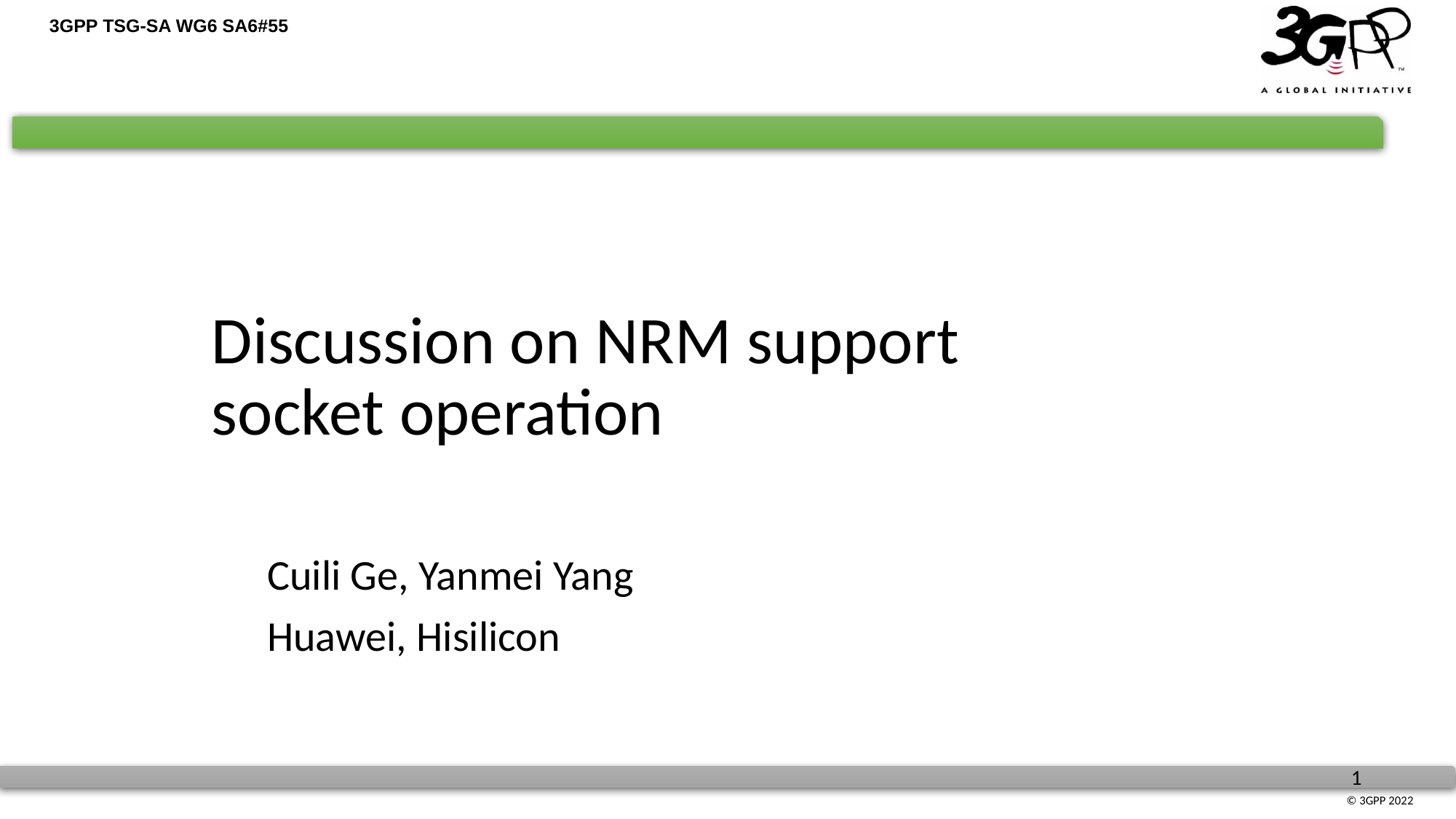

# Discussion on NRM support socket operation
Cuili Ge, Yanmei Yang
Huawei, Hisilicon